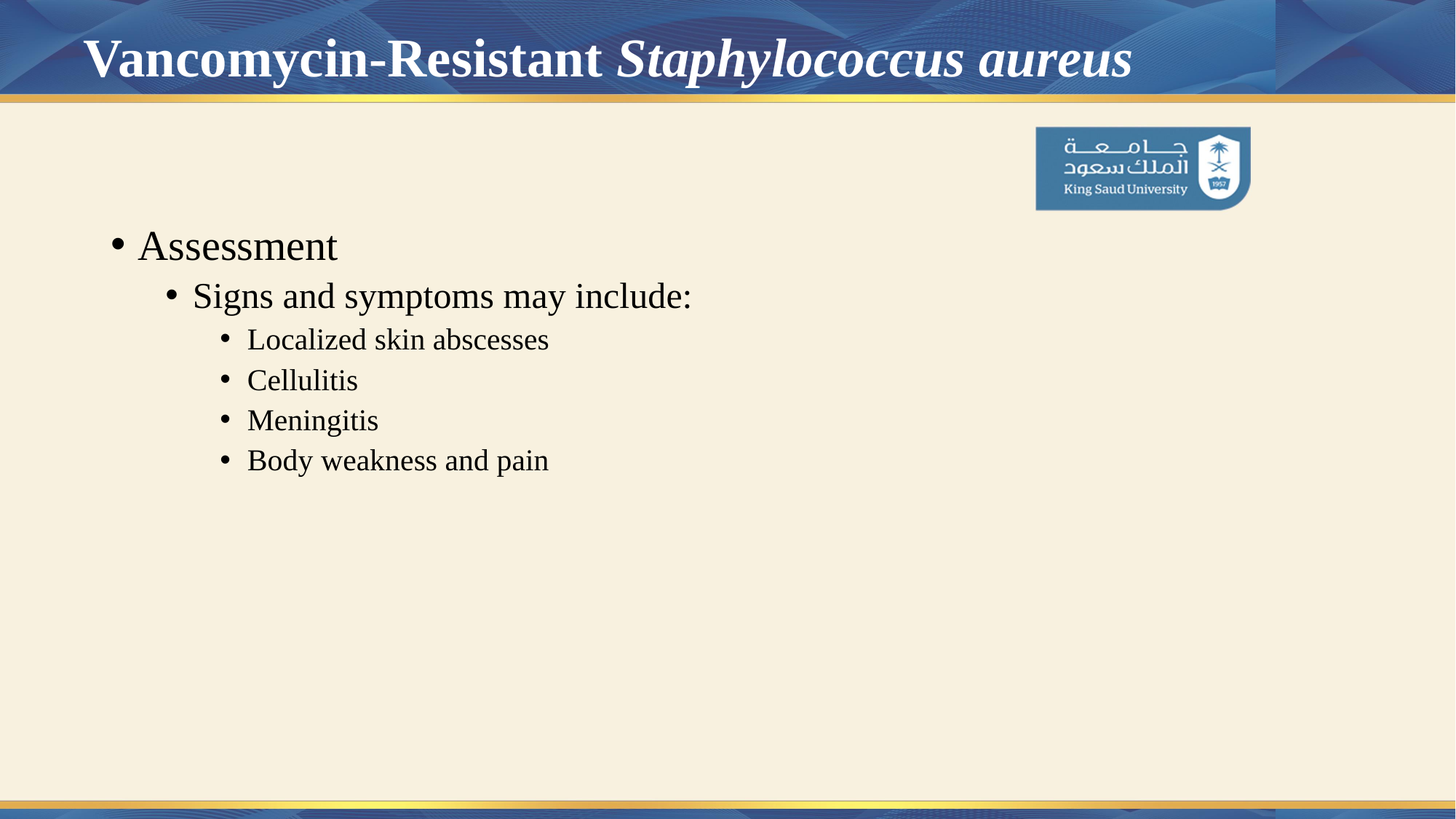

# Vancomycin-Resistant Staphylococcus aureus
Assessment
Signs and symptoms may include:
Localized skin abscesses
Cellulitis
Meningitis
Body weakness and pain